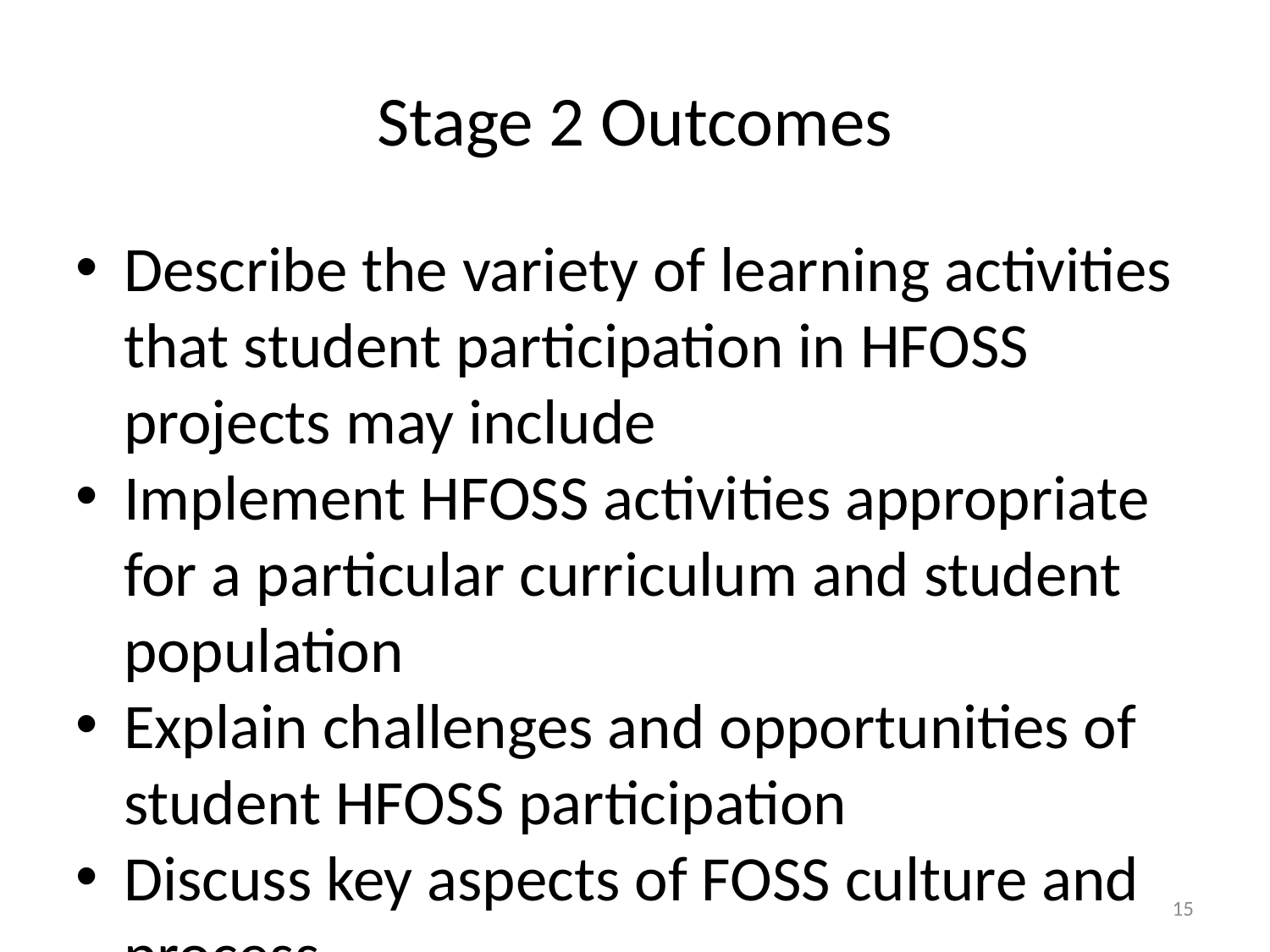

Stage 2 Outcomes
Describe the variety of learning activities that student participation in HFOSS projects may include
Implement HFOSS activities appropriate for a particular curriculum and student population
Explain challenges and opportunities of student HFOSS participation
Discuss key aspects of FOSS culture and process
15